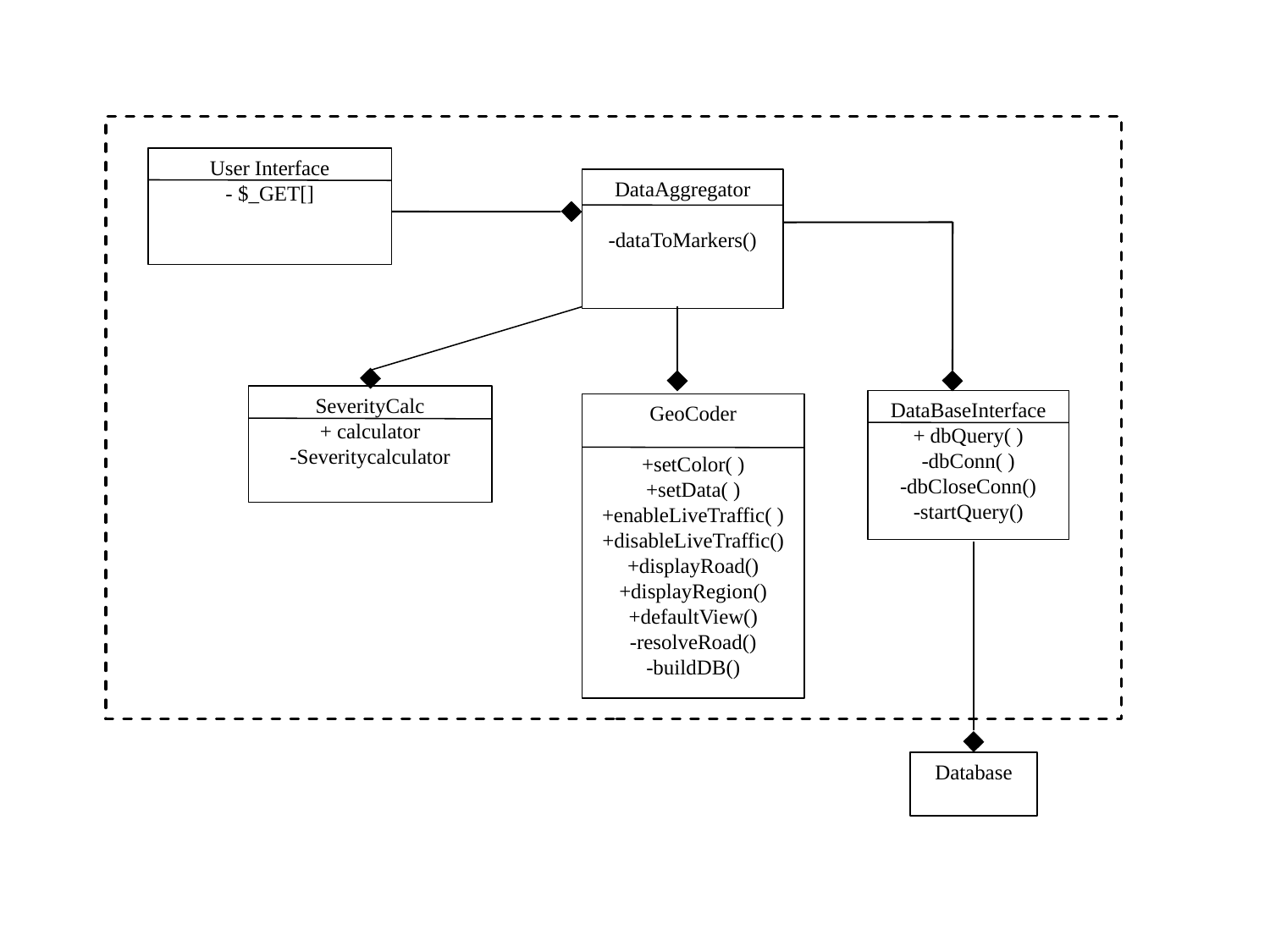

User Interface
- $_GET[]
DataAggregator

-dataToMarkers()

SeverityCalc
+ calculator
-Severitycalculator
DataBaseInterface
+ dbQuery( )
-dbConn( )
-dbCloseConn()
-startQuery()
GeoCoder

+setColor( )
+setData( )
+enableLiveTraffic( )
+disableLiveTraffic()
+displayRoad()
+displayRegion()
+defaultView()
-resolveRoad()
-buildDB()

Database